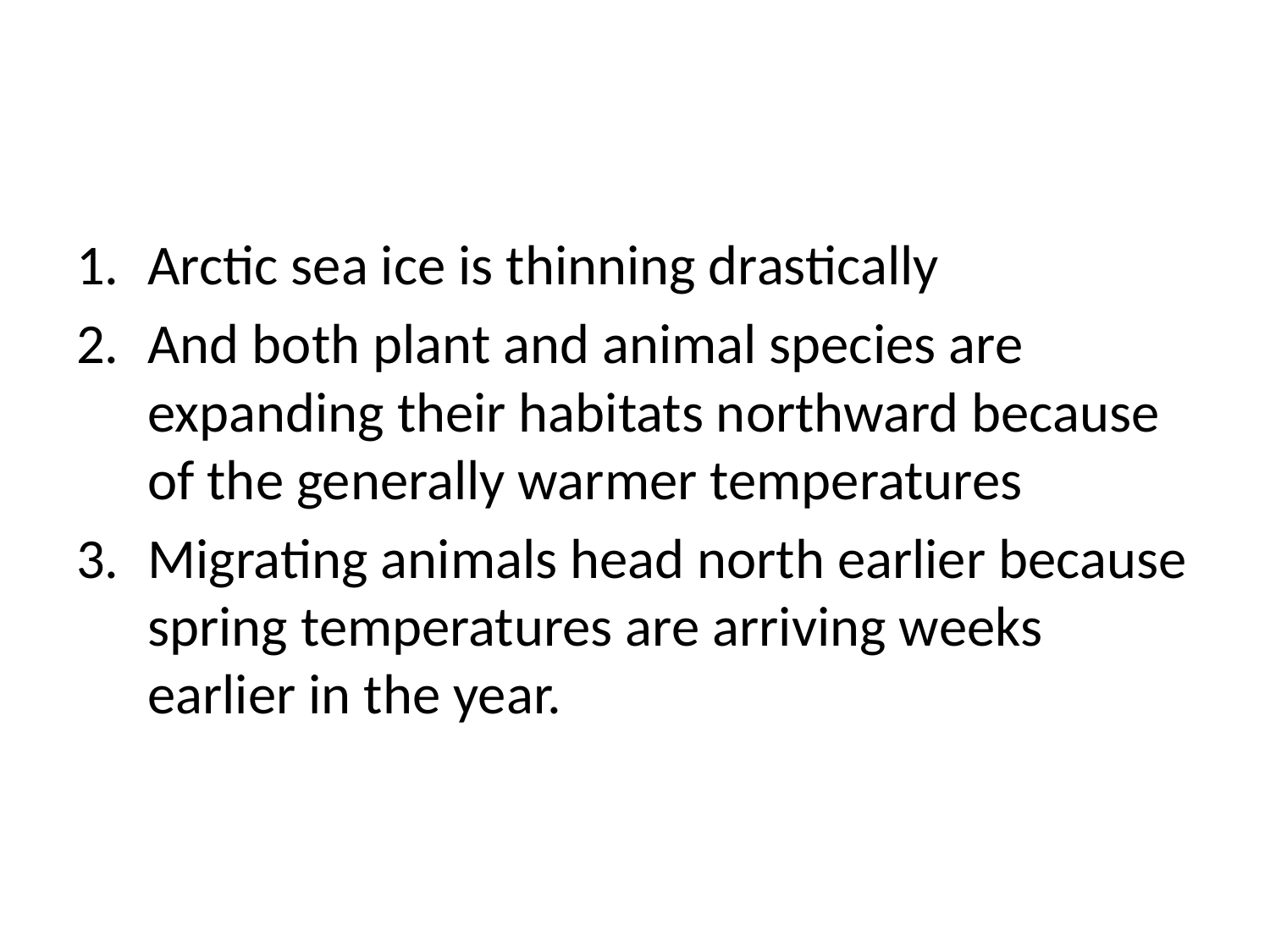

#
Arctic sea ice is thinning drastically
And both plant and animal species are expanding their habitats northward because of the generally warmer temperatures
Migrating animals head north earlier because spring temperatures are arriving weeks earlier in the year.